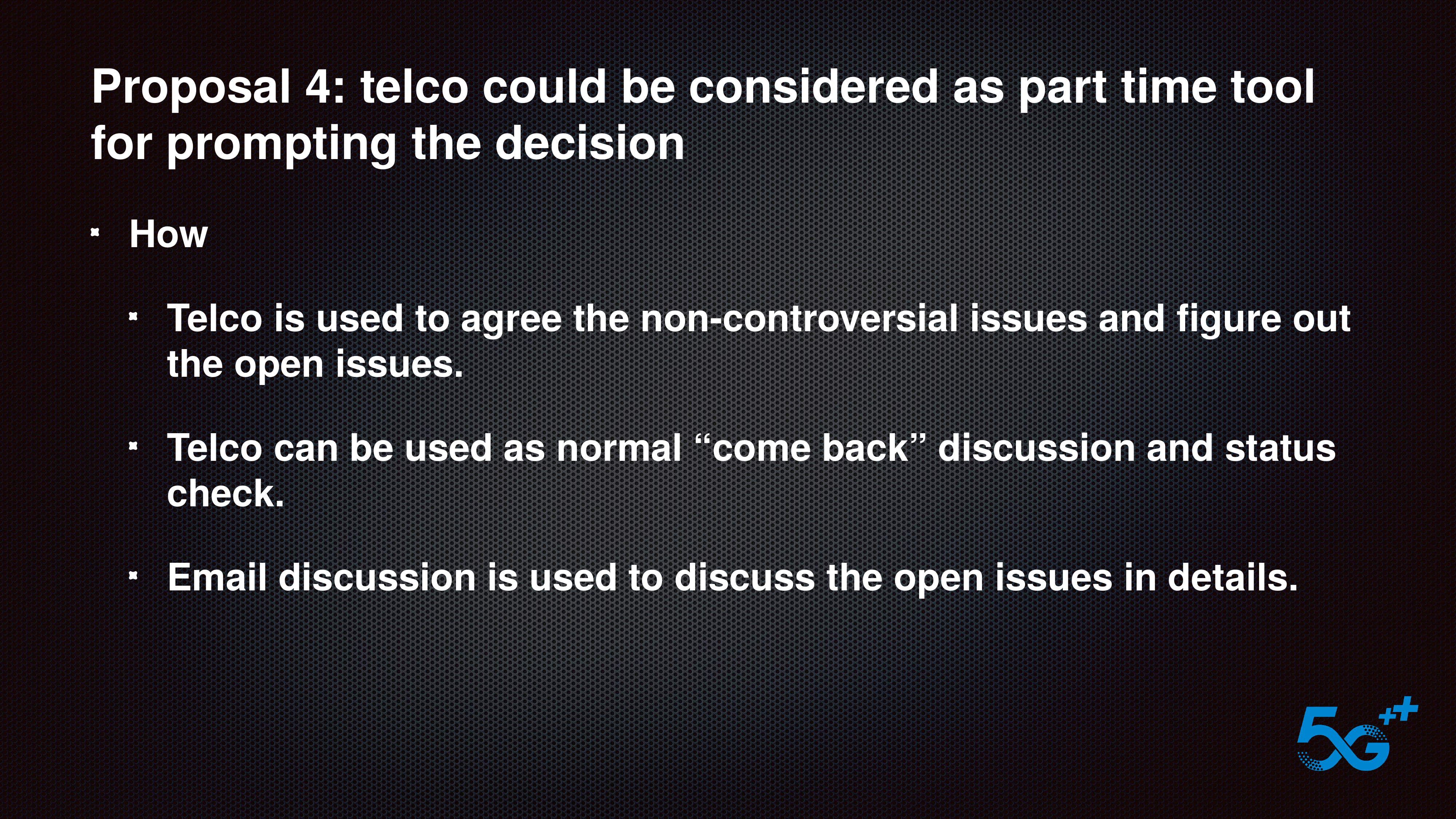

# Proposal 4: telco could be considered as part time tool for prompting the decision
How
Telco is used to agree the non-controversial issues and figure out the open issues.
Telco can be used as normal “come back” discussion and status check.
Email discussion is used to discuss the open issues in details.